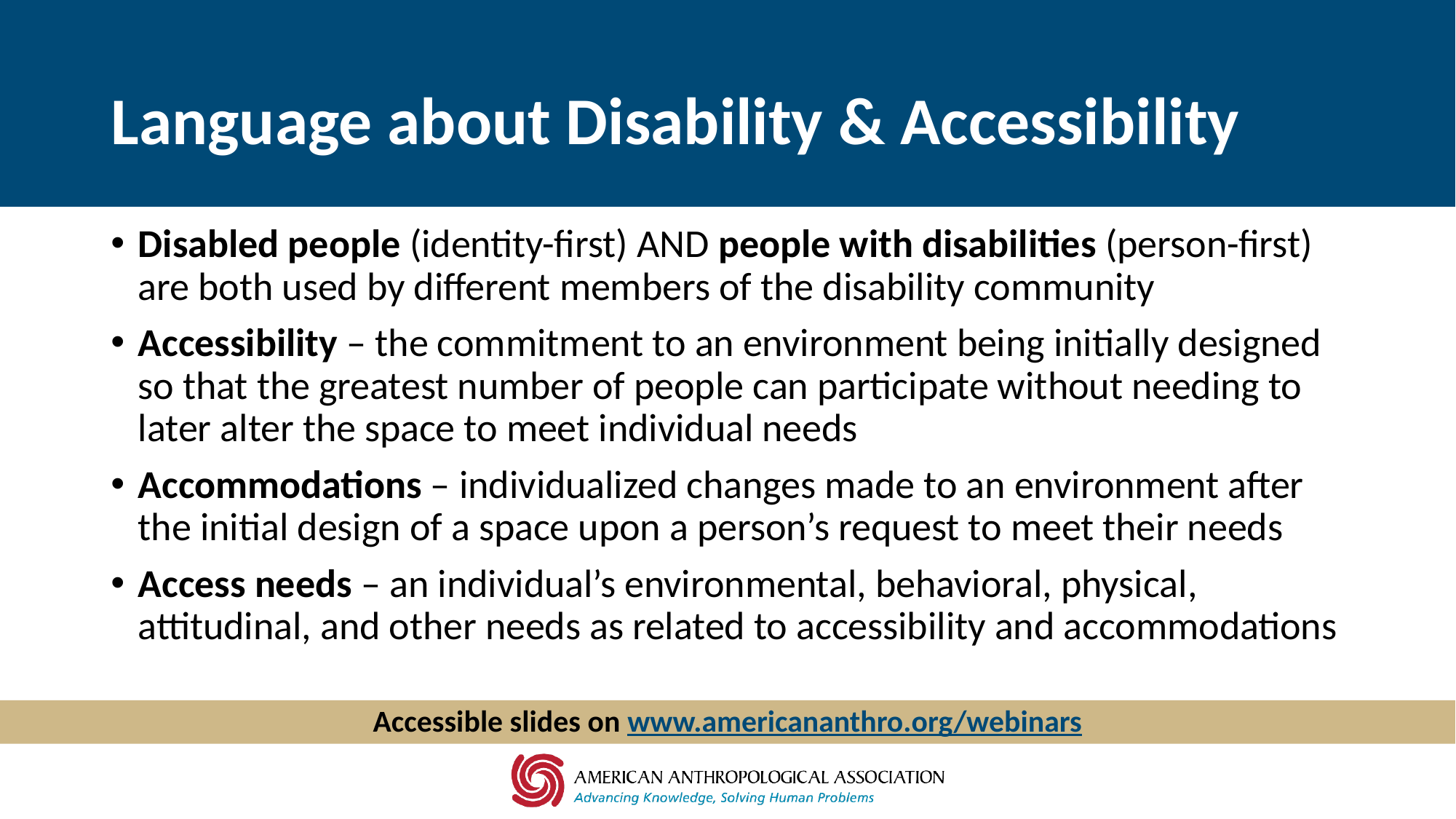

# Language about Disability & Accessibility
Disabled people (identity-first) AND people with disabilities (person-first) are both used by different members of the disability community
Accessibility – the commitment to an environment being initially designed so that the greatest number of people can participate without needing to later alter the space to meet individual needs
Accommodations – individualized changes made to an environment after the initial design of a space upon a person’s request to meet their needs
Access needs – an individual’s environmental, behavioral, physical, attitudinal, and other needs as related to accessibility and accommodations

Accessible slides on www.americananthro.org/webinars